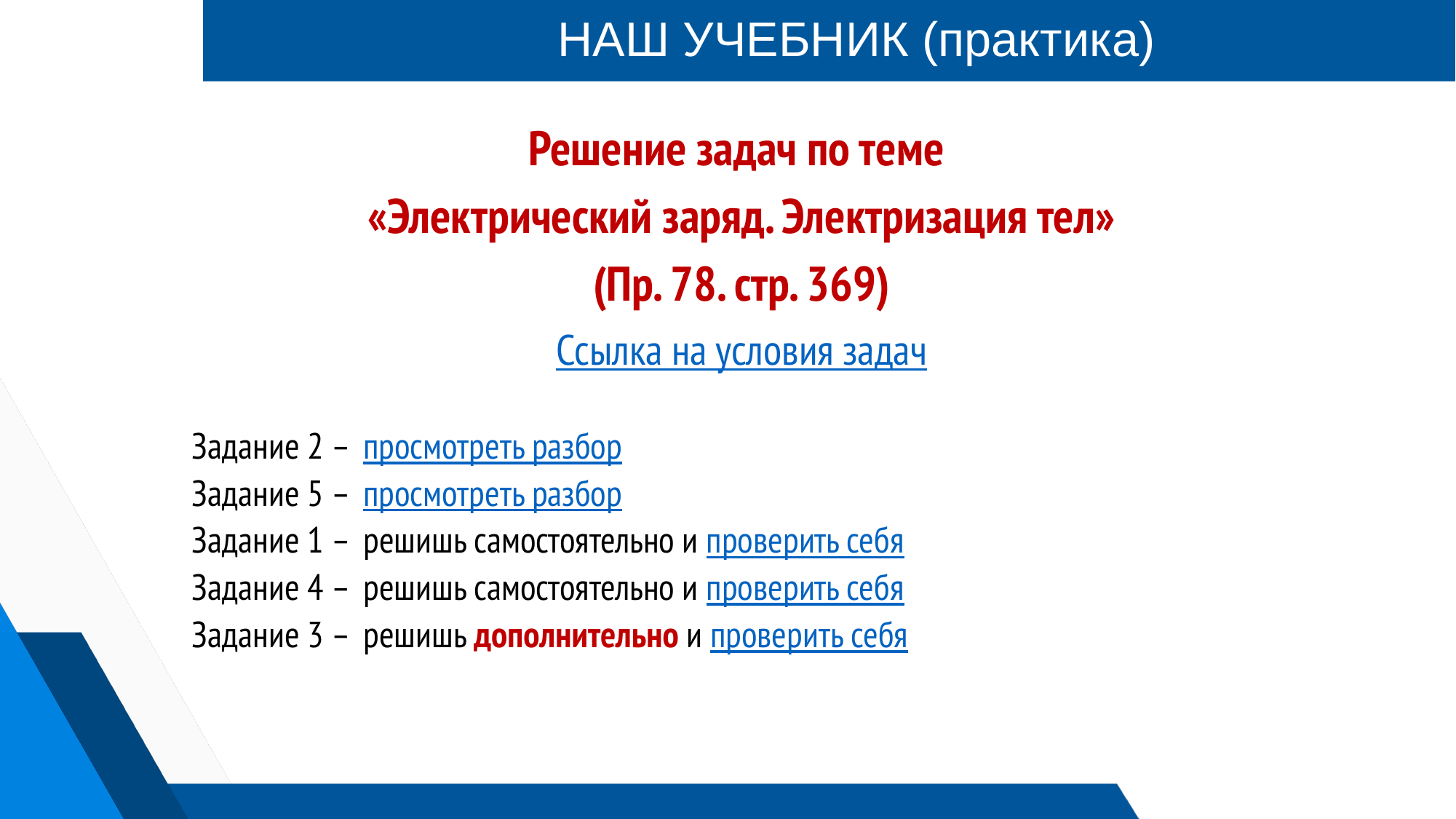

# НАШ УЧЕБНИК (практика)
Решение задач по теме
«Электрический заряд. Электризация тел»
(Пр. 78. стр. 369)

Ссылка на условия задач

Задание 2 –  просмотреть разбор
Задание 5 –  просмотреть разбор
Задание 1 –  решишь самостоятельно и проверить себя
Задание 4 –  решишь самостоятельно и проверить себя
Задание 3 –  решишь дополнительно и проверить себя